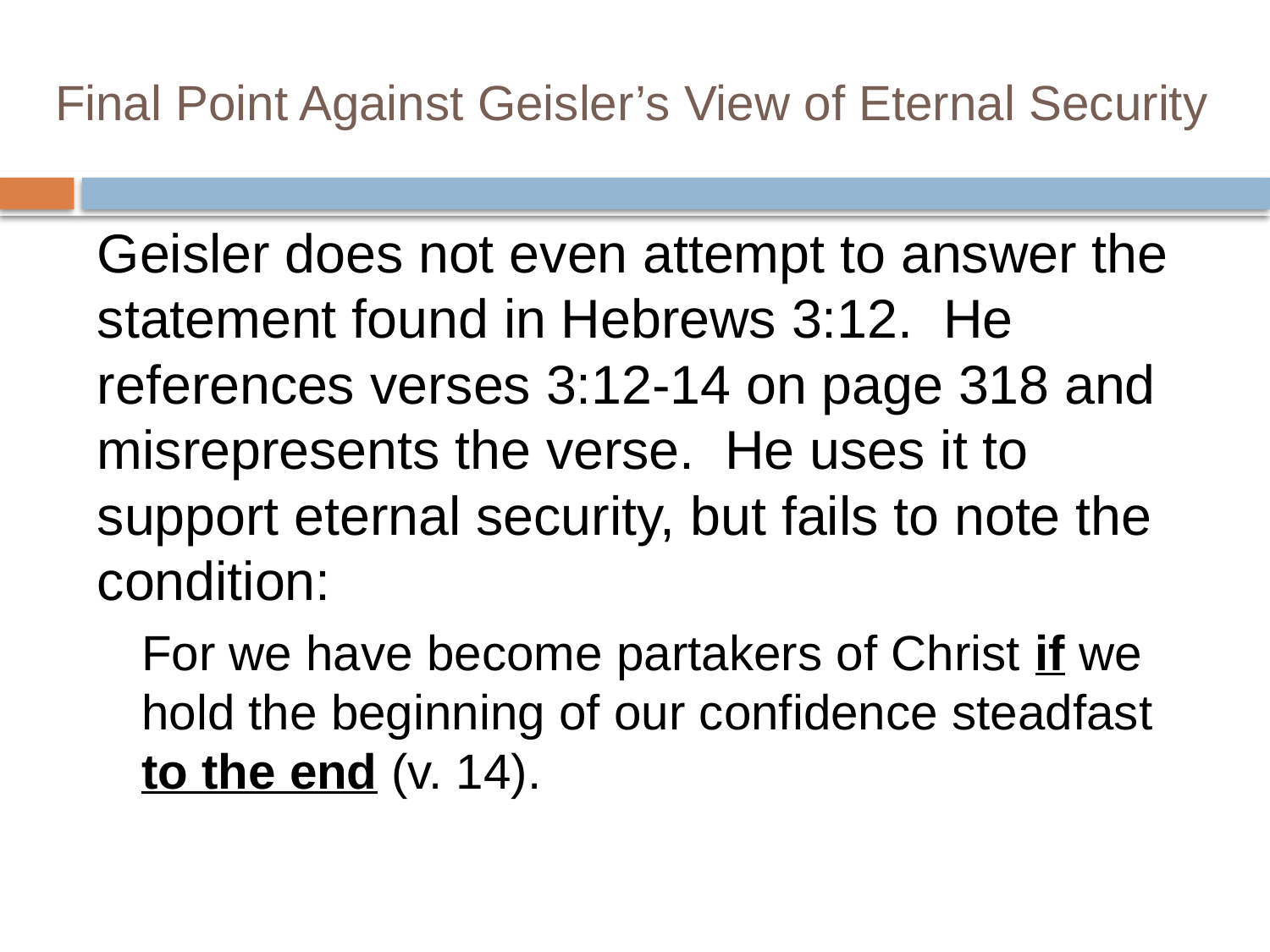

# Final Point Against Geisler’s View of Eternal Security
Geisler does not even attempt to answer the statement found in Hebrews 3:12.  He references verses 3:12-14 on page 318 and misrepresents the verse.  He uses it to support eternal security, but fails to note the condition:
For we have become partakers of Christ if we hold the beginning of our confidence steadfast to the end (v. 14).